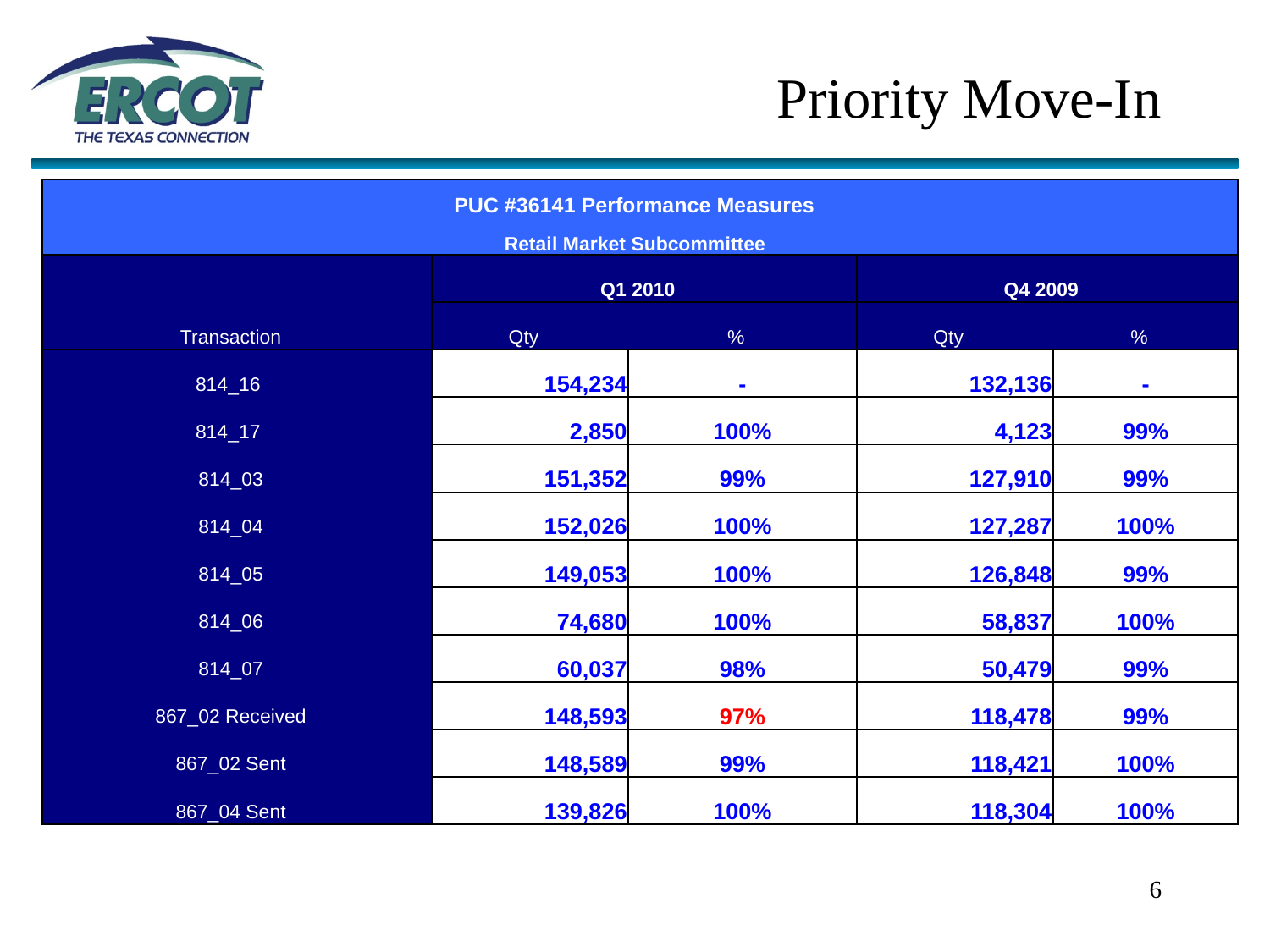

# Priority Move-In
| PUC #36141 Performance Measures |  |  |  |  |
| --- | --- | --- | --- | --- |
| Retail Market Subcommittee |  |  |  |  |
|  | Q1 2010 |  | Q4 2009 |  |
| Transaction | Qty | % | Qty | % |
| 814\_16 | 154,234 | - | 132,136 | - |
| 814\_17 | 2,850 | 100% | 4,123 | 99% |
| 814\_03 | 151,352 | 99% | 127,910 | 99% |
| 814\_04 | 152,026 | 100% | 127,287 | 100% |
| 814\_05 | 149,053 | 100% | 126,848 | 99% |
| 814\_06 | 74,680 | 100% | 58,837 | 100% |
| 814\_07 | 60,037 | 98% | 50,479 | 99% |
| 867\_02 Received | 148,593 | 97% | 118,478 | 99% |
| 867\_02 Sent | 148,589 | 99% | 118,421 | 100% |
| 867\_04 Sent | 139,826 | 100% | 118,304 | 100% |
6